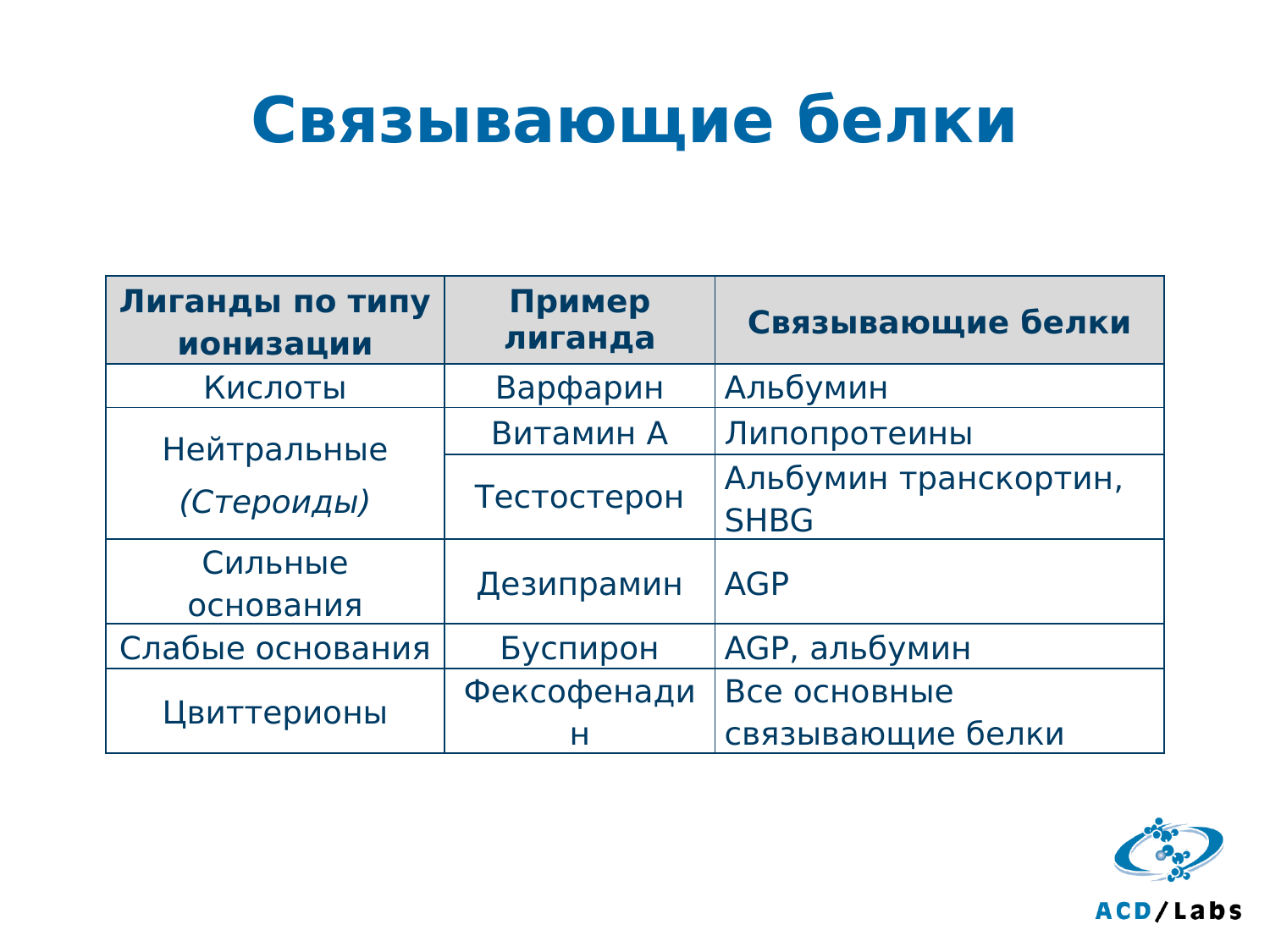

# Связывающие белки
| Лиганды по типу ионизации | Пример лиганда | Связывающие белки |
| --- | --- | --- |
| Кислоты | Варфарин | Альбумин |
| Нейтральные (Стероиды) | Витамин А | Липопротеины |
|  | Тестостерон | Альбумин транскортин, SHBG |
| Сильные основания | Дезипрамин | AGP |
| Слабые основания | Буспирон | AGP, альбумин |
| Цвиттерионы | Фексофенадин | Все основные связывающие белки |